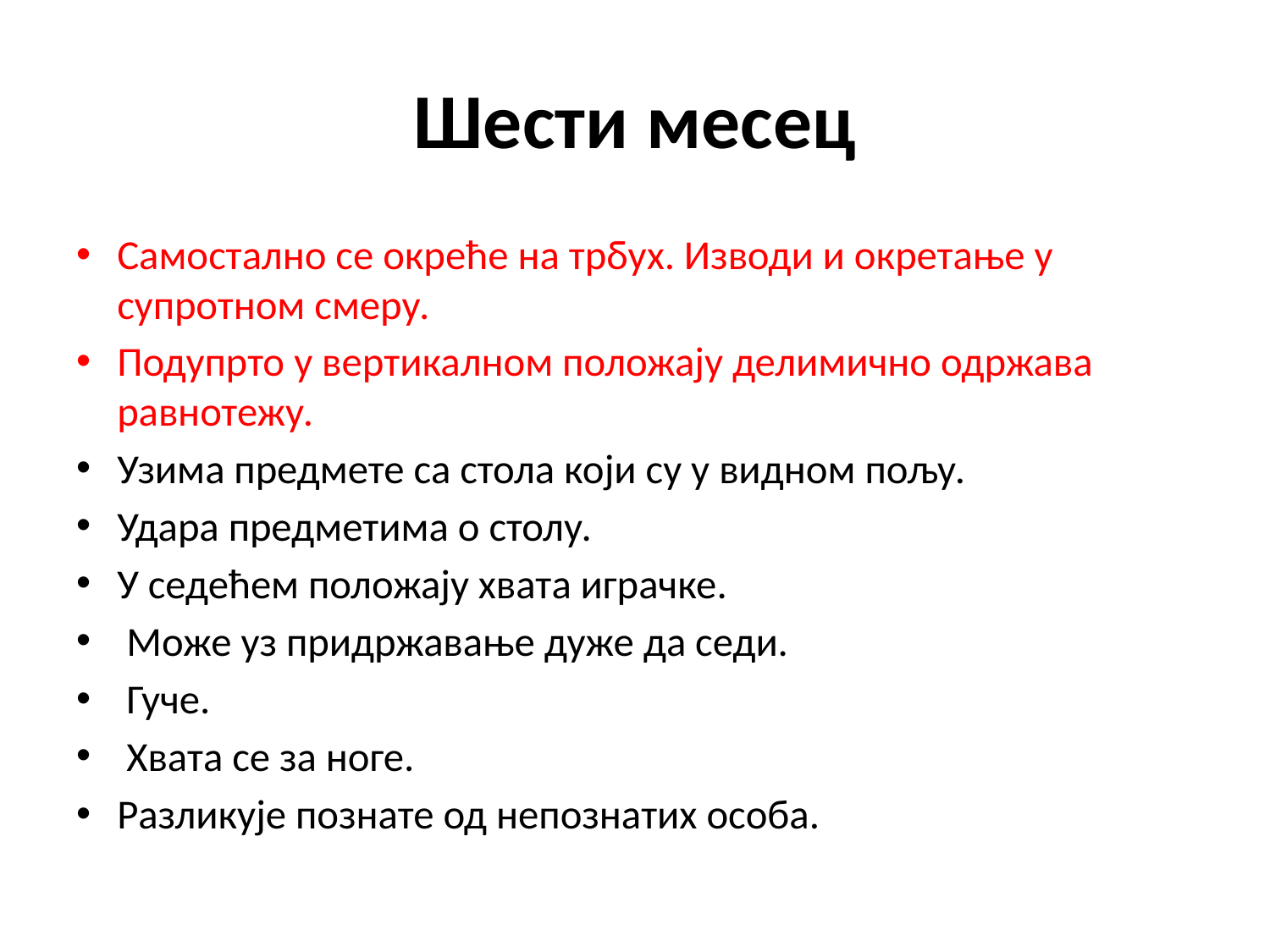

# Шести месец
Самостално се окреће на трбух. Изводи и окретање у супротном смеру.
Подупрто у вертикалном положају делимично одржава равнотежу.
Узима предмете са стола који су у видном пољу.
Удара предметима о столу.
У седећем положају хвата играчке.
 Може уз придржавање дуже да седи.
 Гуче.
 Хвата се за ноге.
Разликује познате од непознатих особа.